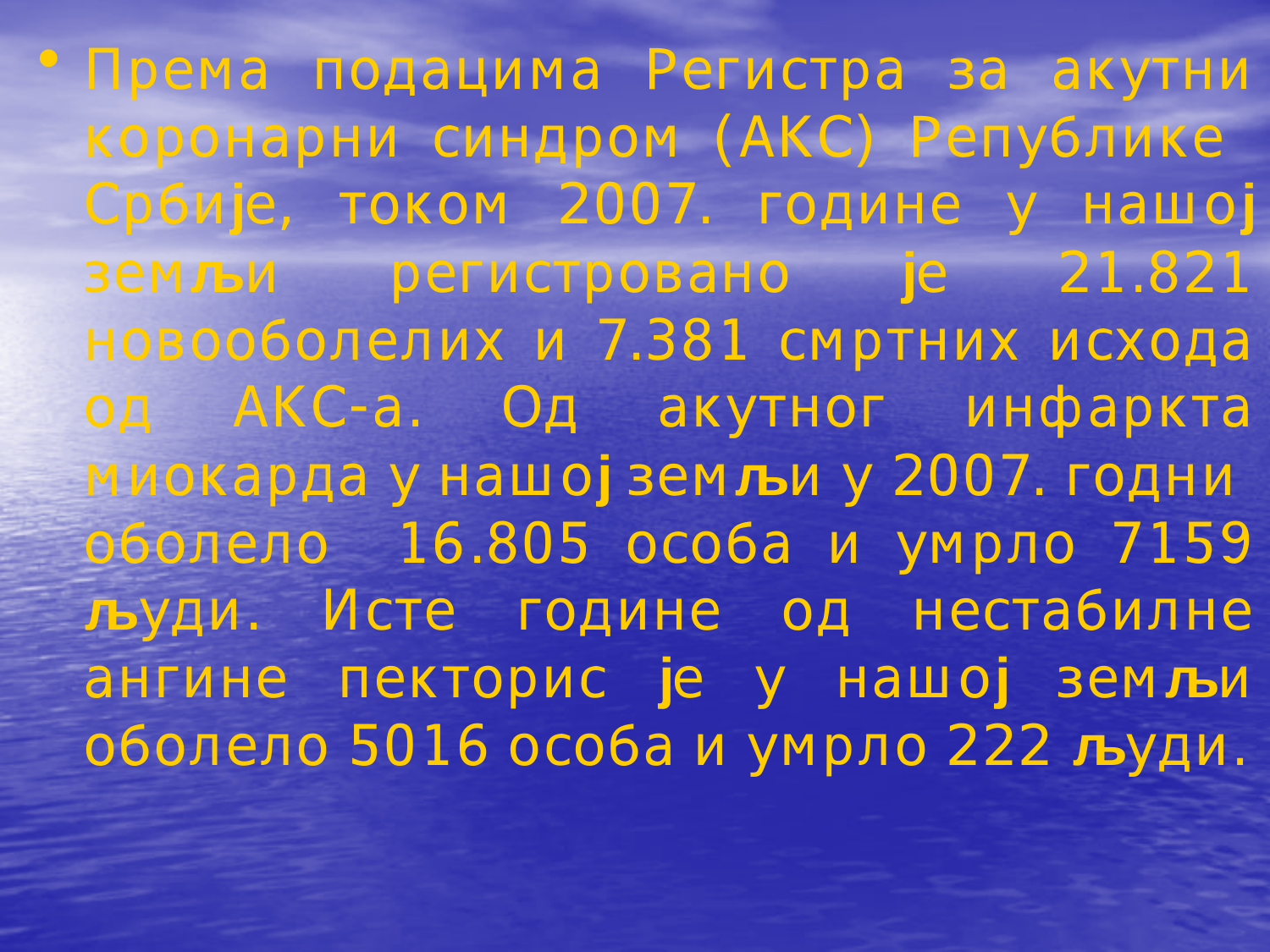

Према подацима Регистра за акутни коронарни синдром (АКС) Републике  Србије, током 2007. године у нашој земљи регистровано је 21.821 новооболелих и 7.381 смртних исхода од АКС-а. Од акутног инфаркта миокарда у нашој земљи у 2007. годни  оболело  16.805 особа и умрло 7159 људи. Исте године од нестабилне ангине пекторис је у нашој земљи оболело 5016 особа и умрло 222 људи.